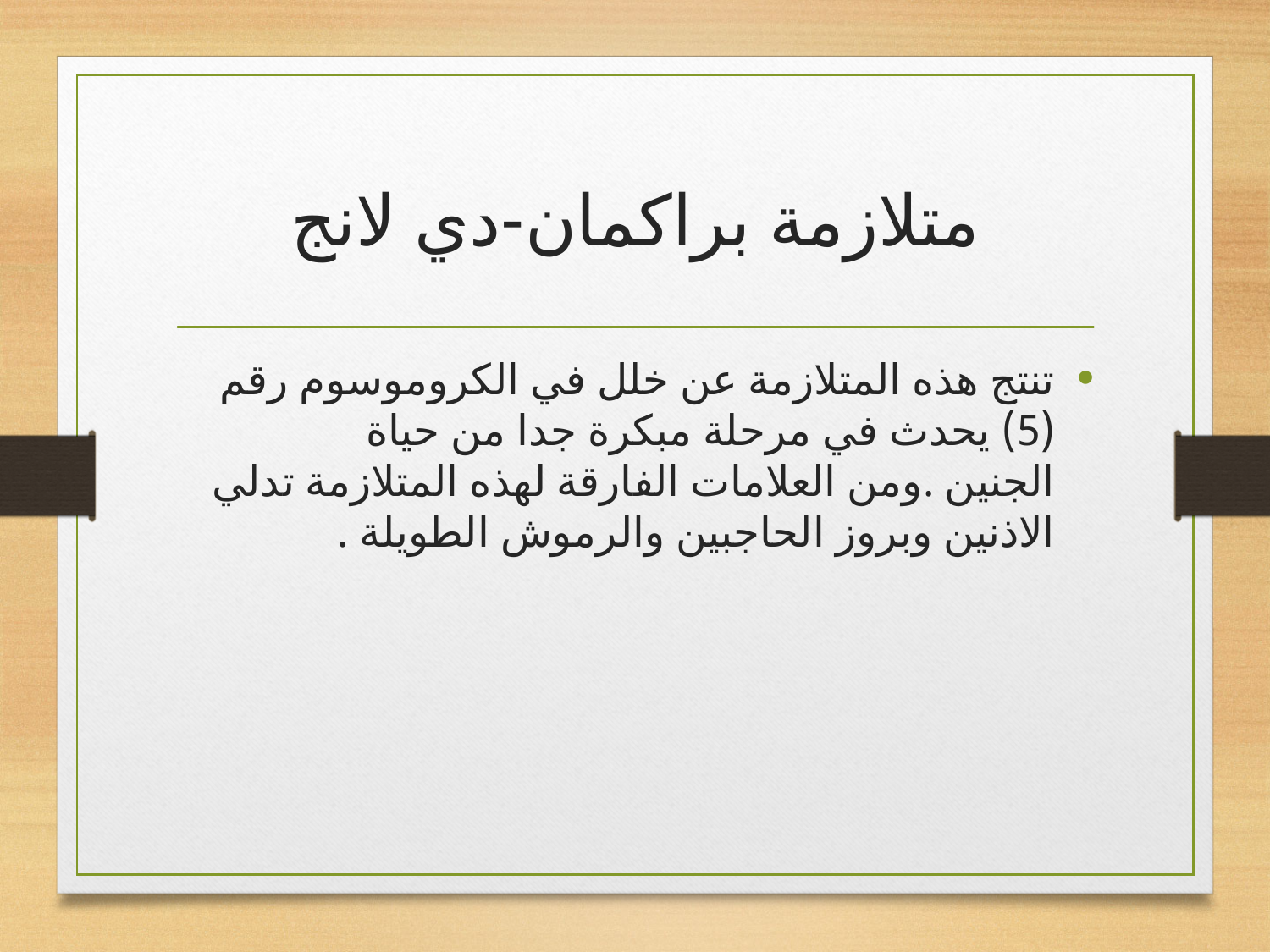

# متلازمة براكمان-دي لانج
تنتج هذه المتلازمة عن خلل في الكروموسوم رقم (5) يحدث في مرحلة مبكرة جدا من حياة الجنين .ومن العلامات الفارقة لهذه المتلازمة تدلي الاذنين وبروز الحاجبين والرموش الطويلة .